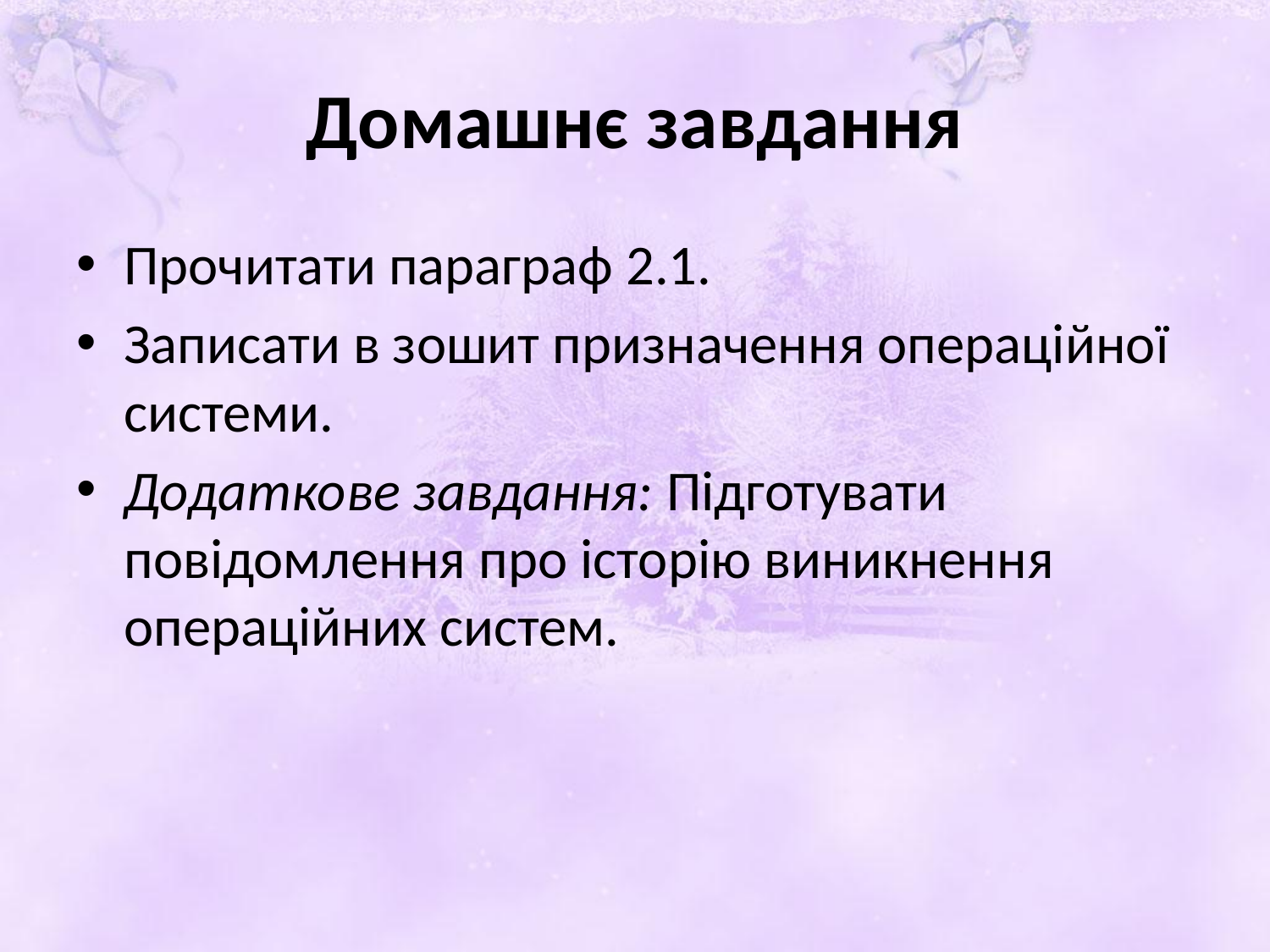

# Домашнє завдання
Прочитати параграф 2.1.
Записати в зошит призначення операційної системи.
Додаткове завдання: Підготувати повідомлення про історію виникнення операційних систем.